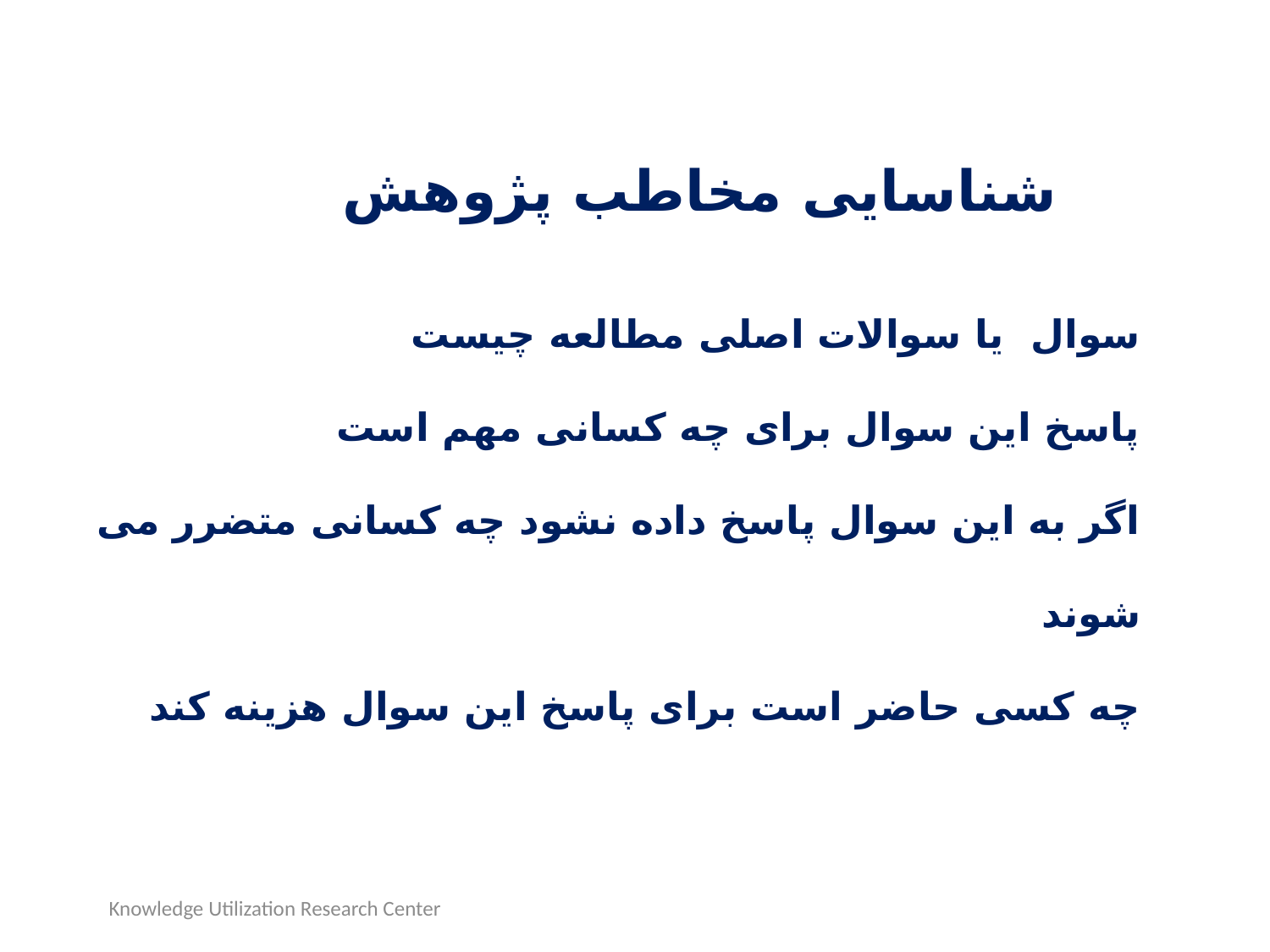

شناسایی مخاطب پژوهش

# سوال  یا سوالات اصلی مطالعه چیست پاسخ این سوال برای چه کسانی مهم است اگر به این سوال پاسخ داده نشود چه کسانی متضرر می شوند چه کسی حاضر است برای پاسخ این سوال هزینه کند
Knowledge Utilization Research Center